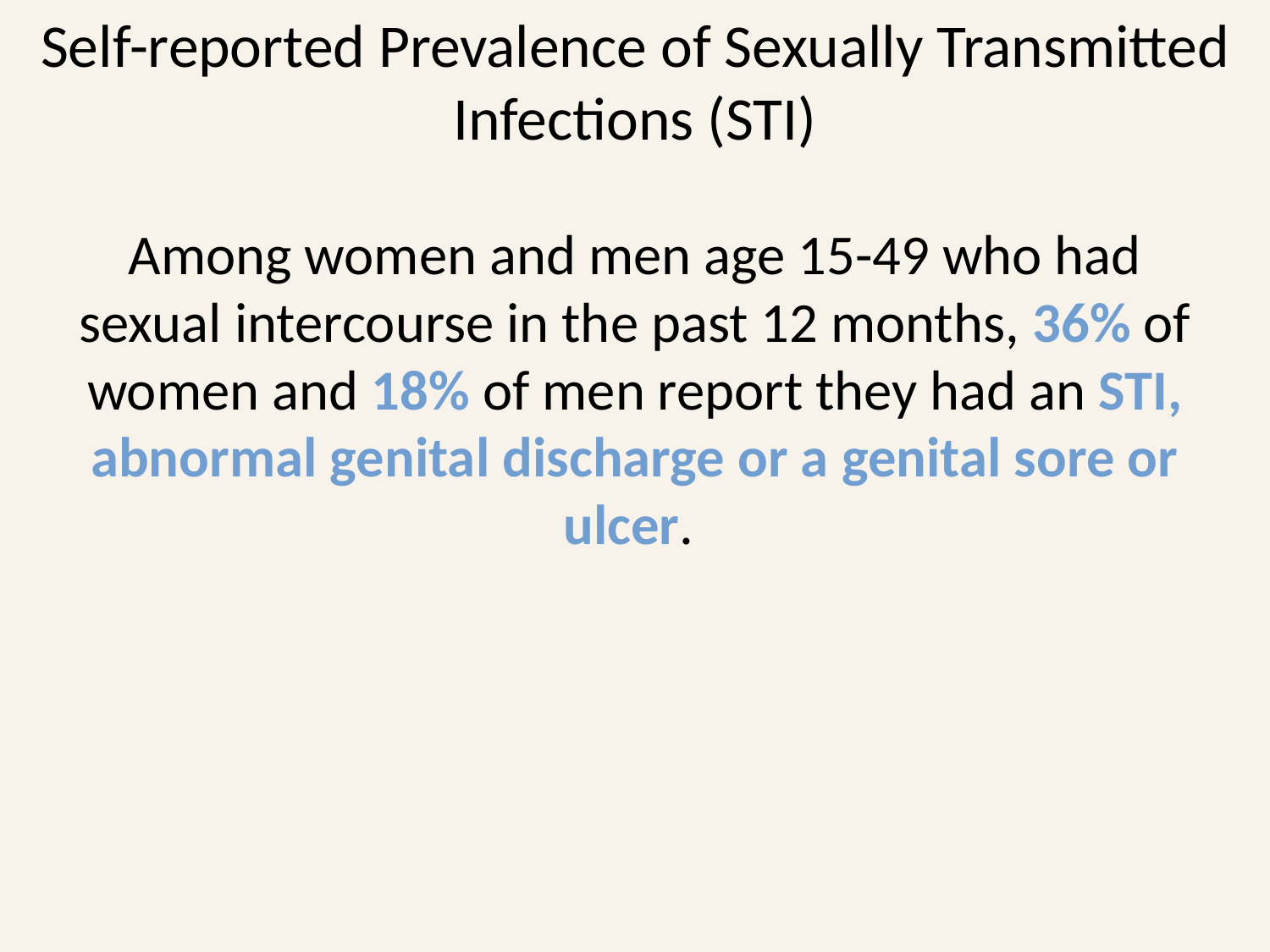

# Self-reported Prevalence of Sexually Transmitted Infections (STI)
Among women and men age 15-49 who had sexual intercourse in the past 12 months, 36% of women and 18% of men report they had an STI, abnormal genital discharge or a genital sore or ulcer.